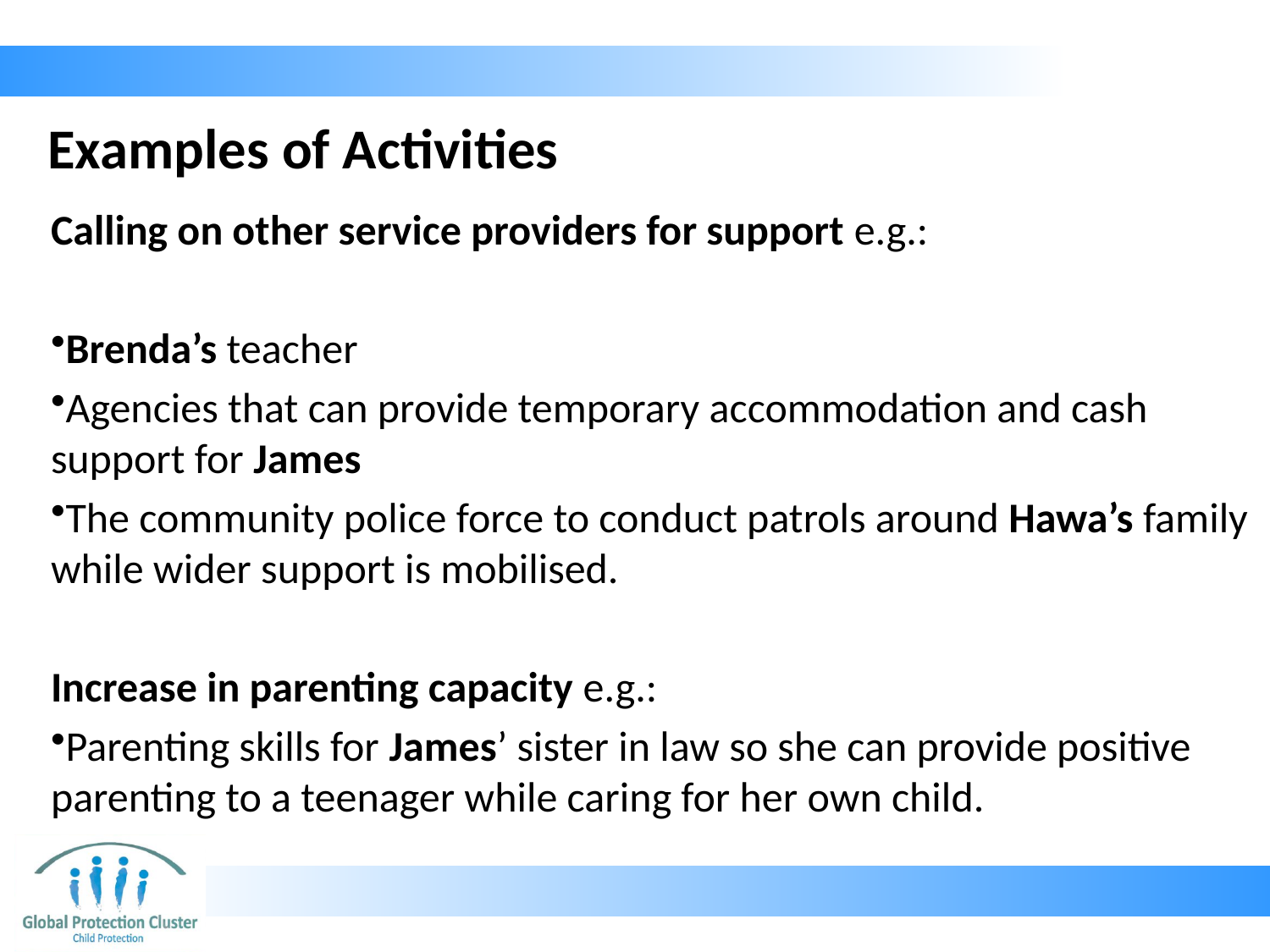

# Examples of Activities
Calling on other service providers for support e.g.:

Brenda’s teacher
Agencies that can provide temporary accommodation and cash support for James
The community police force to conduct patrols around Hawa’s family while wider support is mobilised.

Increase in parenting capacity e.g.:
Parenting skills for James’ sister in law so she can provide positive parenting to a teenager while caring for her own child.